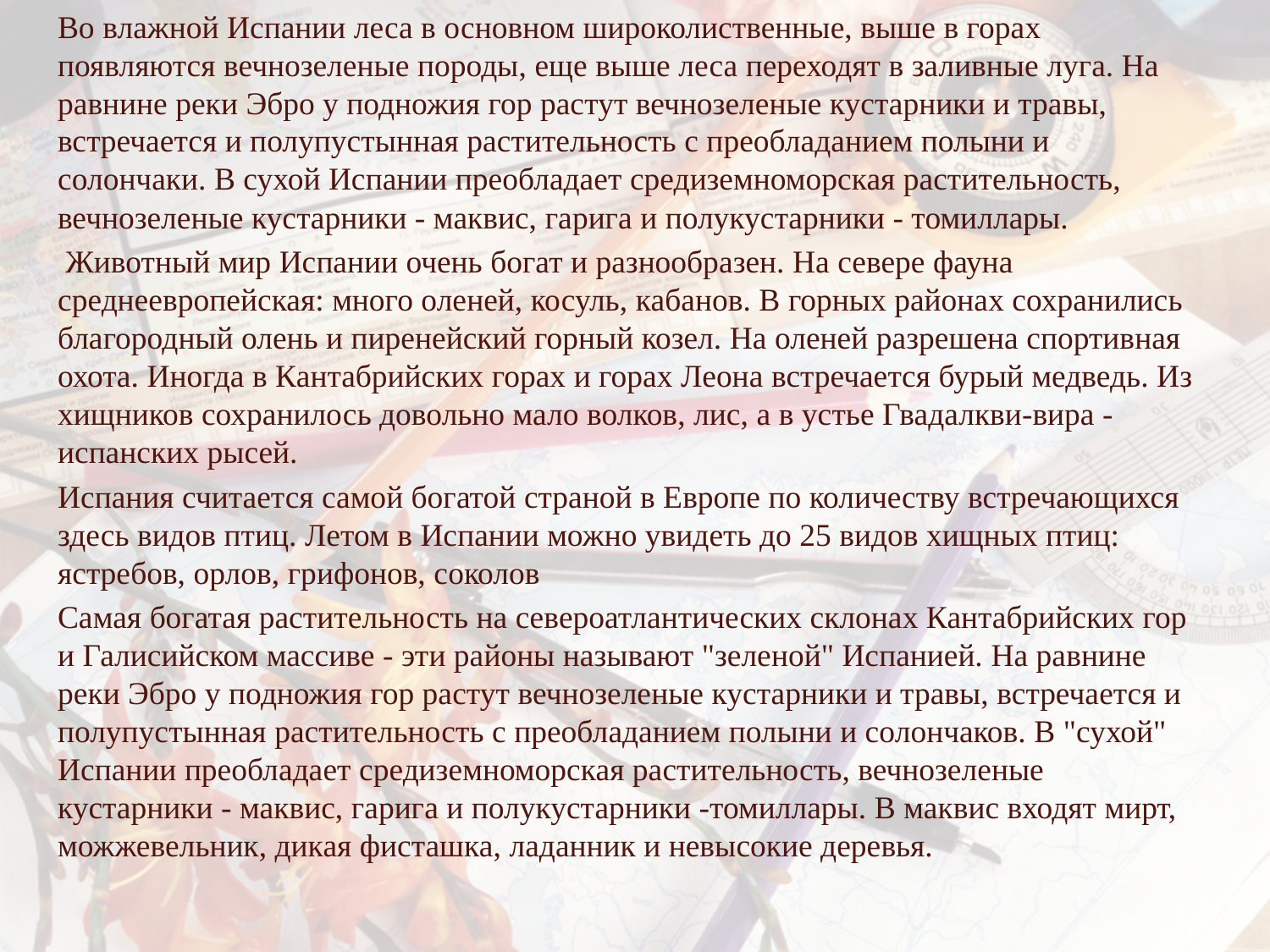

Во влажной Испании леса в основном широколиственные, выше в горах появляются вечнозеленые породы, еще выше леса переходят в заливные луга. На равнине реки Эбро у подножия гор растут вечнозеленые кустарники и травы, встречается и полупустынная растительность с преобладанием полыни и солончаки. В сухой Испании преобладает средиземноморская растительность, вечнозеленые кустарники - маквис, гарига и полукустарники - томиллары.
 Животный мир Испании очень богат и разнообразен. На севере фауна среднеевропейская: много оленей, косуль, кабанов. В горных районах сохранились благородный олень и пиренейский горный козел. На оленей разрешена спортивная охота. Иногда в Кантабрийских горах и горах Леона встречается бурый медведь. Из хищников сохранилось довольно мало волков, лис, а в устье Гвадалкви-вира - испанских рысей.
Испания считается самой богатой страной в Европе по количеству встречающихся здесь видов птиц. Летом в Испании можно увидеть до 25 видов хищных птиц: ястребов, орлов, грифонов, соколов
Самая богатая растительность на североатлантических склонах Кантабрийских гор и Галисийском массиве - эти районы называют "зеленой" Испанией. На равнине реки Эбро у подножия гор растут вечнозеленые кустарники и травы, встречается и полупустынная растительность с преобладанием полыни и солончаков. В "сухой" Испании преобладает средиземноморская растительность, вечнозеленые кустарники - маквис, гарига и полукустарники -томиллары. В маквис входят мирт, можжевельник, дикая фисташка, ладанник и невысокие деревья.